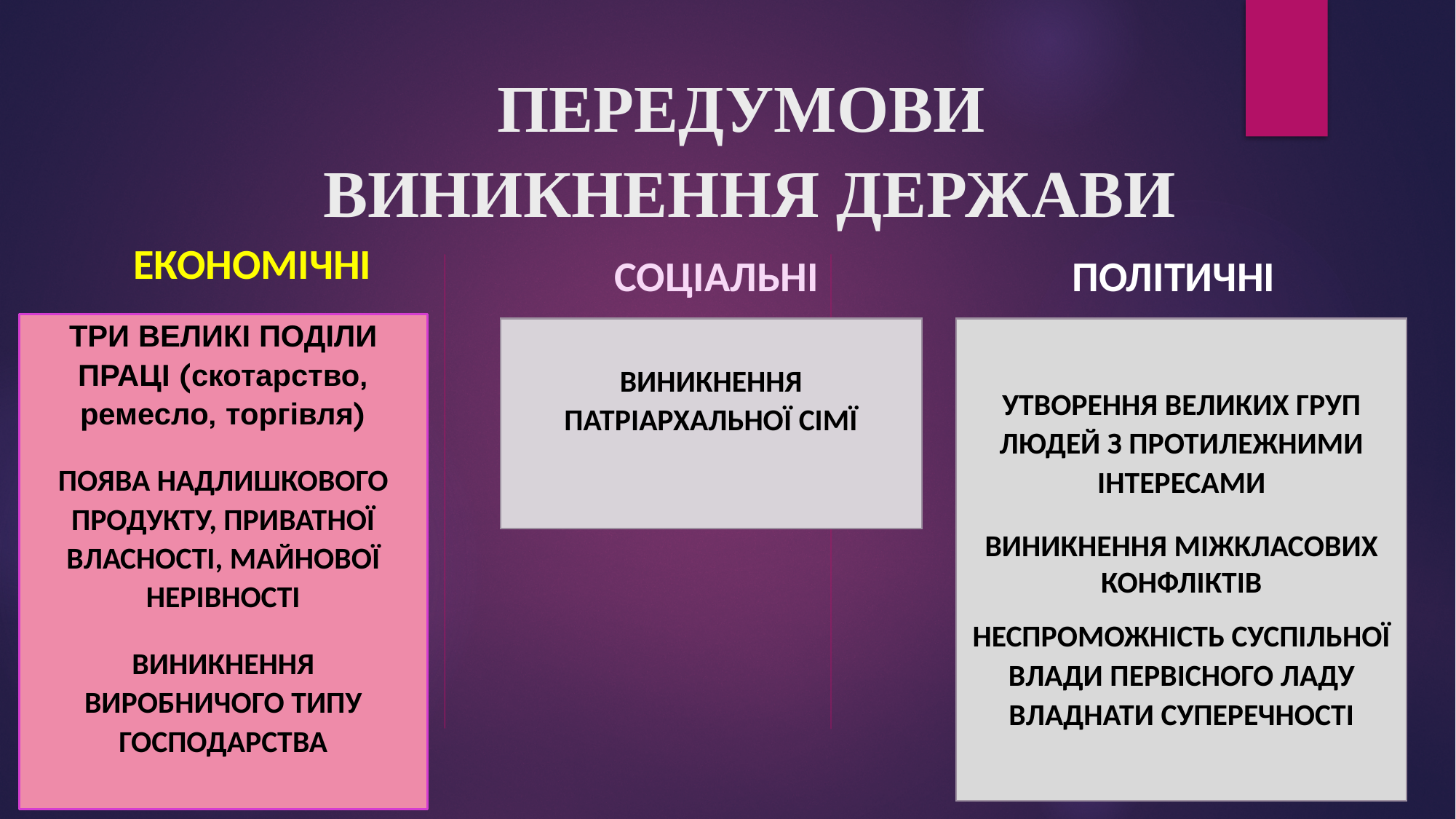

# ПЕРЕДУМОВИ ВИНИКНЕННЯ ДЕРЖАВИ
СОЦІАЛЬНІ
ПОЛІТИЧНІ
ЕКОНОМІЧНІ

ТРИ ВЕЛИКІ ПОДІЛИ ПРАЦІ (скотарство, ремесло, торгівля)
ПОЯВА НАДЛИШКОВОГО ПРОДУКТУ, ПРИВАТНОЇ ВЛАСНОСТІ, МАЙНОВОЇ НЕРІВНОСТІ
ВИНИКНЕННЯ ВИРОБНИЧОГО ТИПУ ГОСПОДАРСТВА

ВИНИКНЕННЯ ПАТРІАРХАЛЬНОЇ СІМЇ

УТВОРЕННЯ ВЕЛИКИХ ГРУП ЛЮДЕЙ З ПРОТИЛЕЖНИМИ ІНТЕРЕСАМИ
ВИНИКНЕННЯ МІЖКЛАСОВИХ КОНФЛІКТІВ
НЕСПРОМОЖНІСТЬ СУСПІЛЬНОЇ ВЛАДИ ПЕРВІСНОГО ЛАДУ ВЛАДНАТИ СУПЕРЕЧНОСТІ